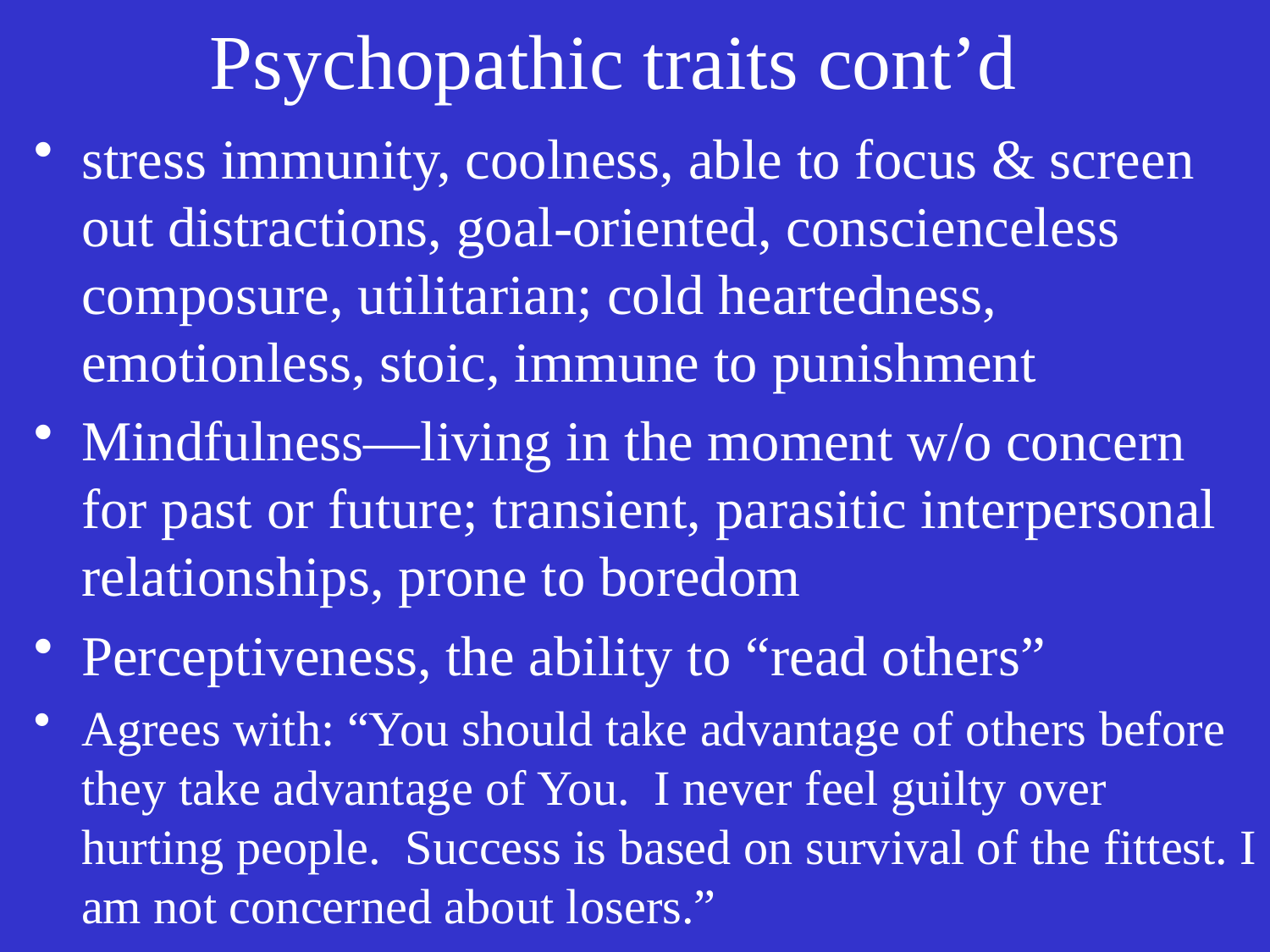

# Psychopathic traits cont’d
stress immunity, coolness, able to focus & screen out distractions, goal-oriented, conscienceless composure, utilitarian; cold heartedness, emotionless, stoic, immune to punishment
Mindfulness—living in the moment w/o concern for past or future; transient, parasitic interpersonal relationships, prone to boredom
Perceptiveness, the ability to “read others”
Agrees with: “You should take advantage of others before they take advantage of You.  I never feel guilty over hurting people.  Success is based on survival of the fittest. I am not concerned about losers.”